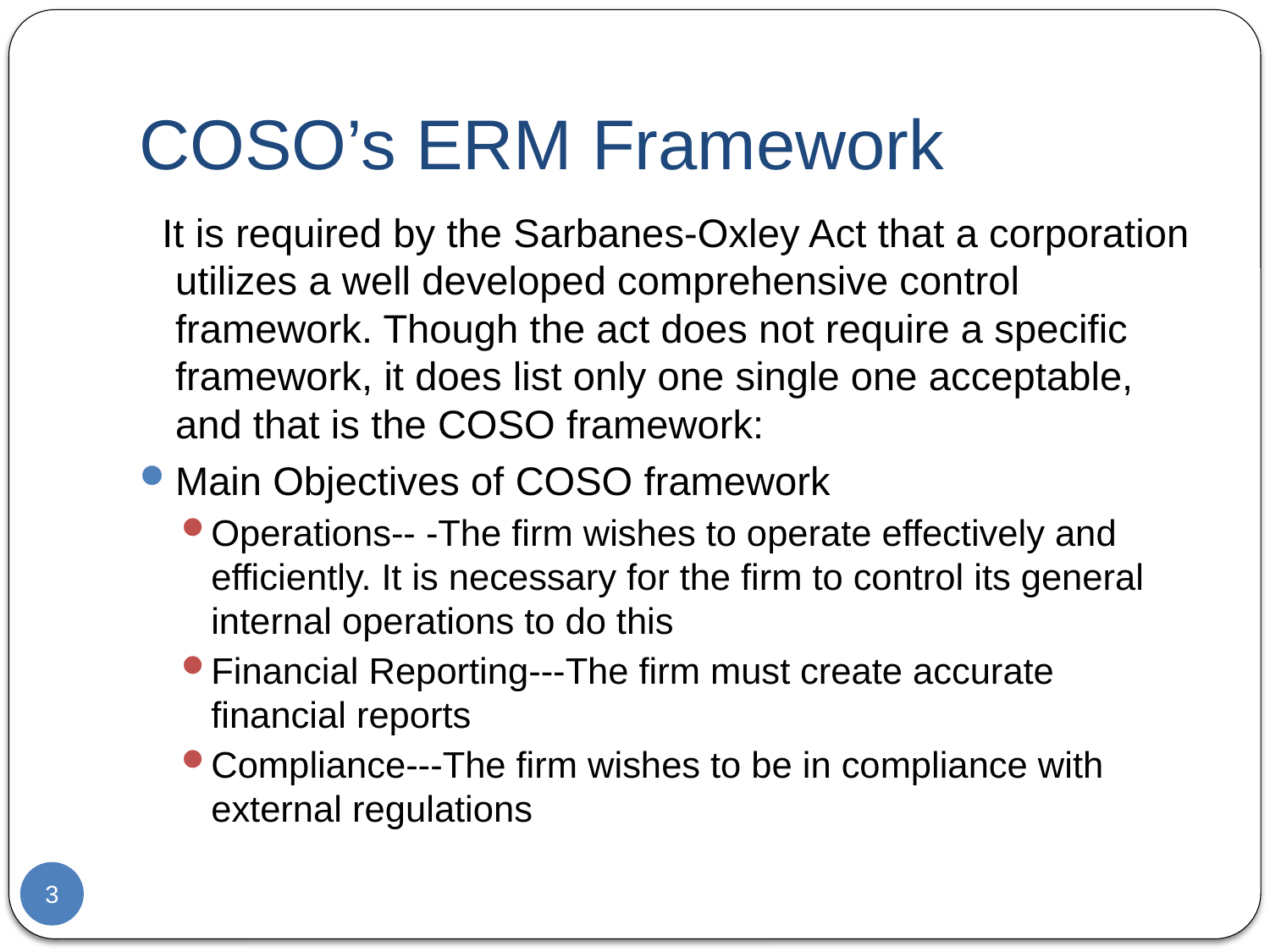

# COSO’s ERM Framework
  It is required by the Sarbanes-Oxley Act that a corporation utilizes a well developed comprehensive control framework. Though the act does not require a specific framework, it does list only one single one acceptable, and that is the COSO framework:
Main Objectives of COSO framework
Operations-- -The firm wishes to operate effectively and efficiently. It is necessary for the firm to control its general internal operations to do this
Financial Reporting---The firm must create accurate financial reports
Compliance---The firm wishes to be in compliance with external regulations

3